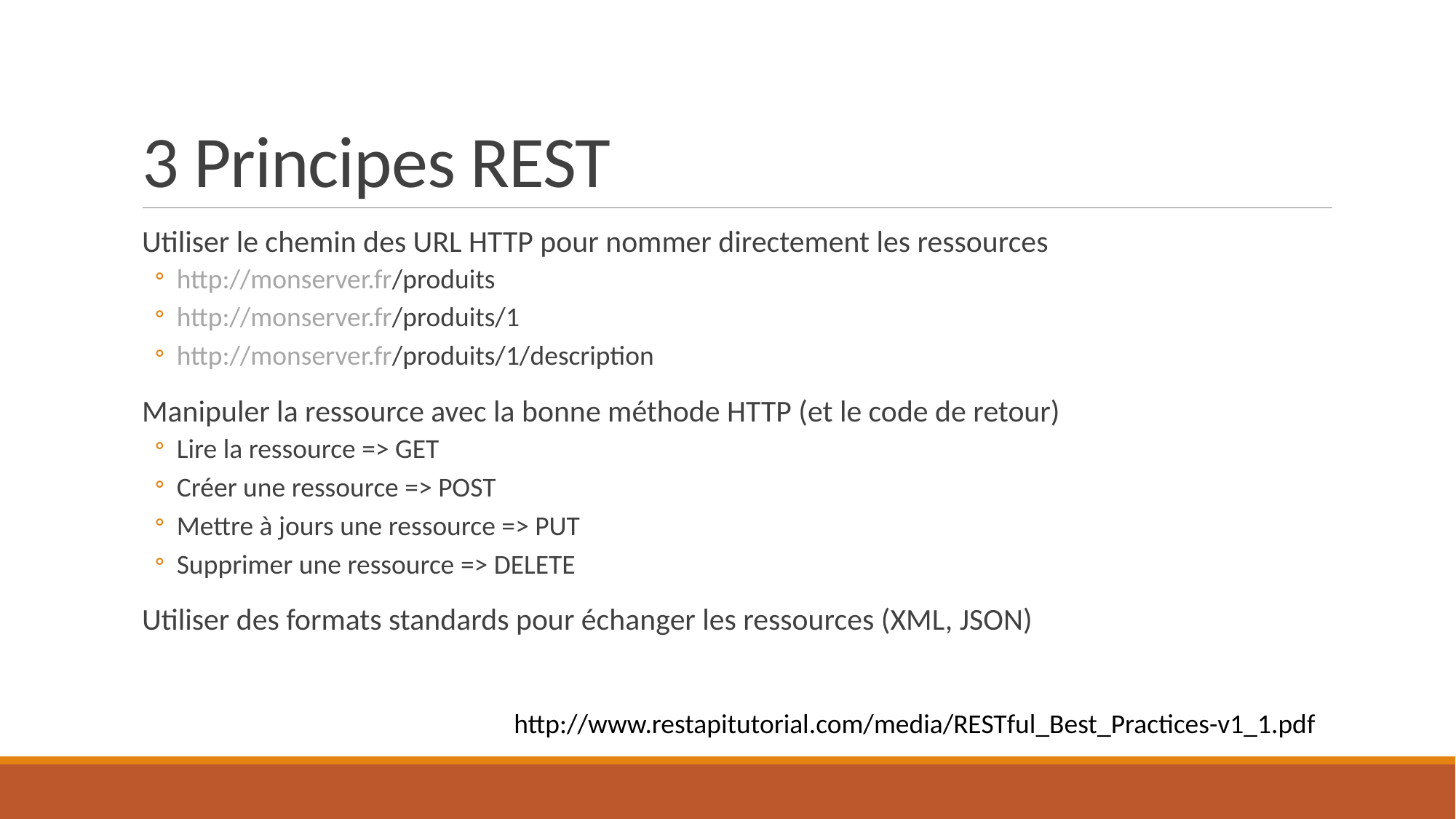

# 3 Principes REST
Utiliser le chemin des URL HTTP pour nommer directement les ressources
http://monserver.fr/produits
http://monserver.fr/produits/1
http://monserver.fr/produits/1/description
Manipuler la ressource avec la bonne méthode HTTP (et le code de retour)
Lire la ressource => GET
Créer une ressource => POST
Mettre à jours une ressource => PUT
Supprimer une ressource => DELETE
Utiliser des formats standards pour échanger les ressources (XML, JSON)
http://www.restapitutorial.com/media/RESTful_Best_Practices-v1_1.pdf